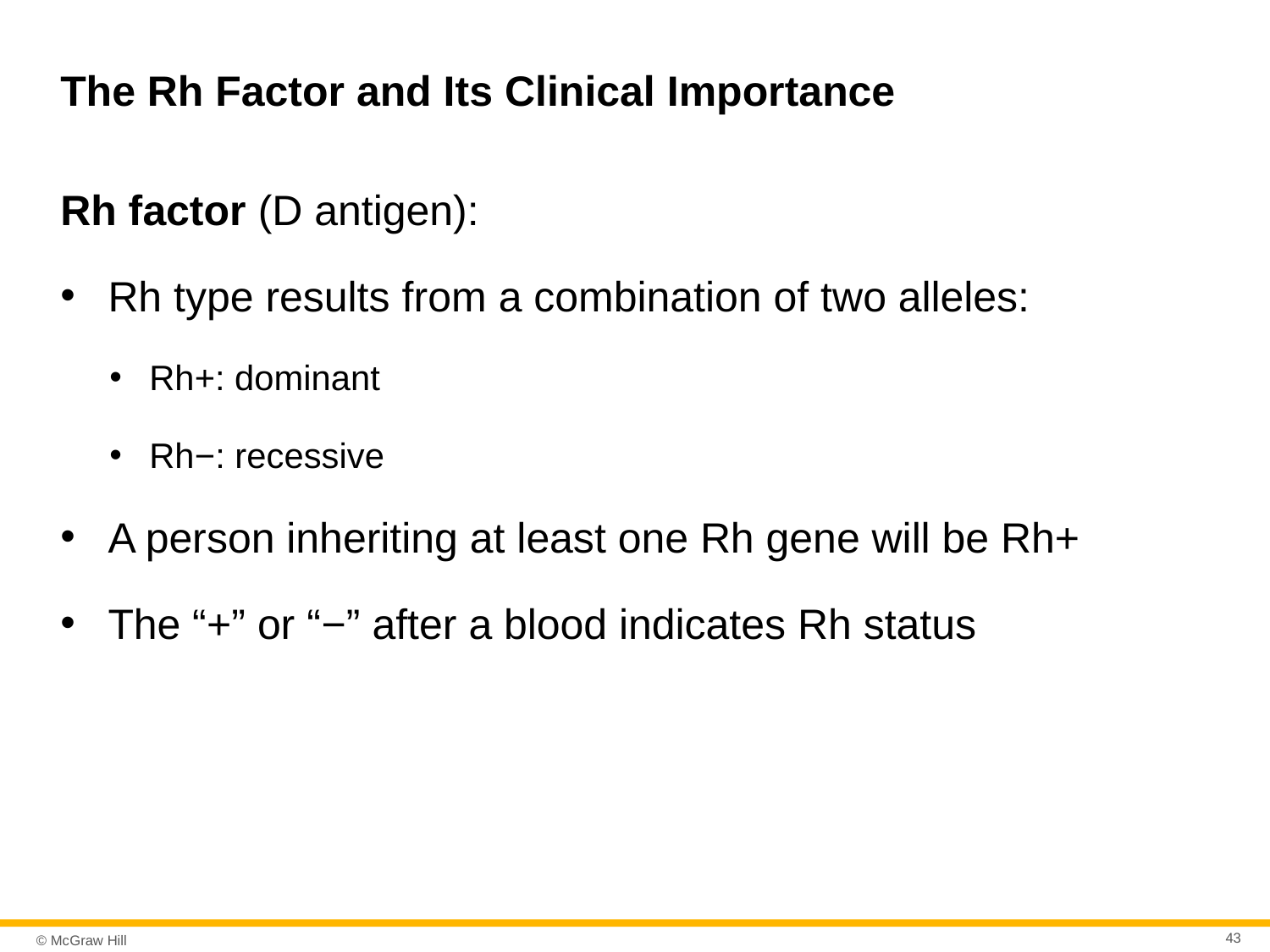

# The Rh Factor and Its Clinical Importance
Rh factor (D antigen):
Rh type results from a combination of two alleles:
Rh+: dominant
Rh−: recessive
A person inheriting at least one Rh gene will be Rh+
The “+” or “−” after a blood indicates Rh status